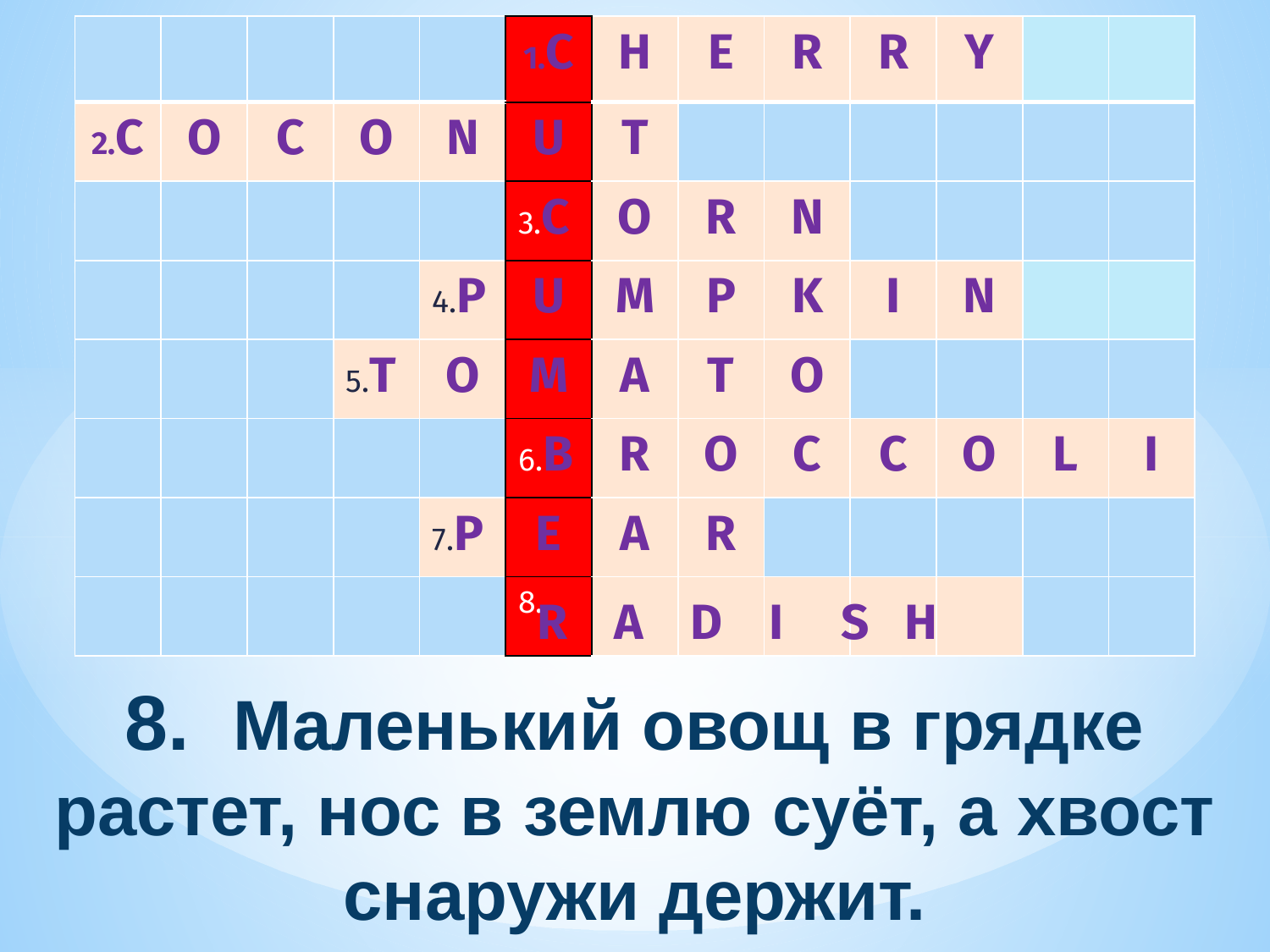

|  |  |  |  |  | 1.C | H | E | R | R | Y |  |  |
| --- | --- | --- | --- | --- | --- | --- | --- | --- | --- | --- | --- | --- |
| 2.C | O | C | O | N | U | T |  |  |  |  |  |  |
|  |  |  |  |  | 3.C | O | R | N |  |  |  |  |
|  |  |  |  | 4.P | U | M | P | K | I | N |  |  |
|  |  |  | 5.T | O | M | A | T | O |  |  |  |  |
|  |  |  |  |  | 6.B | R | O | C | C | O | L | I |
|  |  |  |  | 7.P | E | A | R |  |  |  |  |  |
|  |  |  |  |  | 8. |  |  |  |  |  |  |  |
R    A    D    I     S   H
8.  Маленький овощ в грядке растет, нос в землю суёт, а хвост снаружи держит.